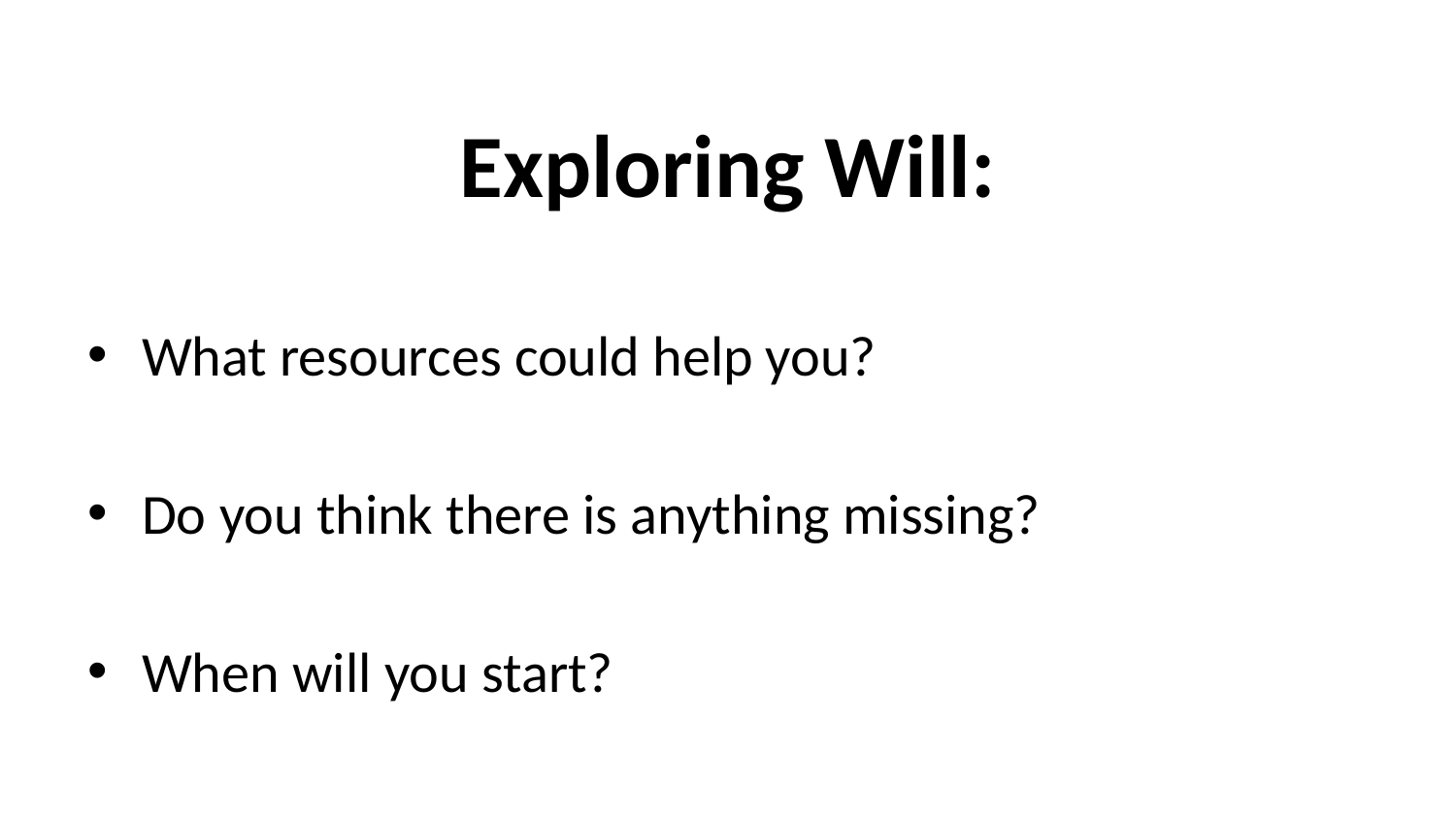

# Exploring Will:
What resources could help you?

Do you think there is anything missing?

When will you start?